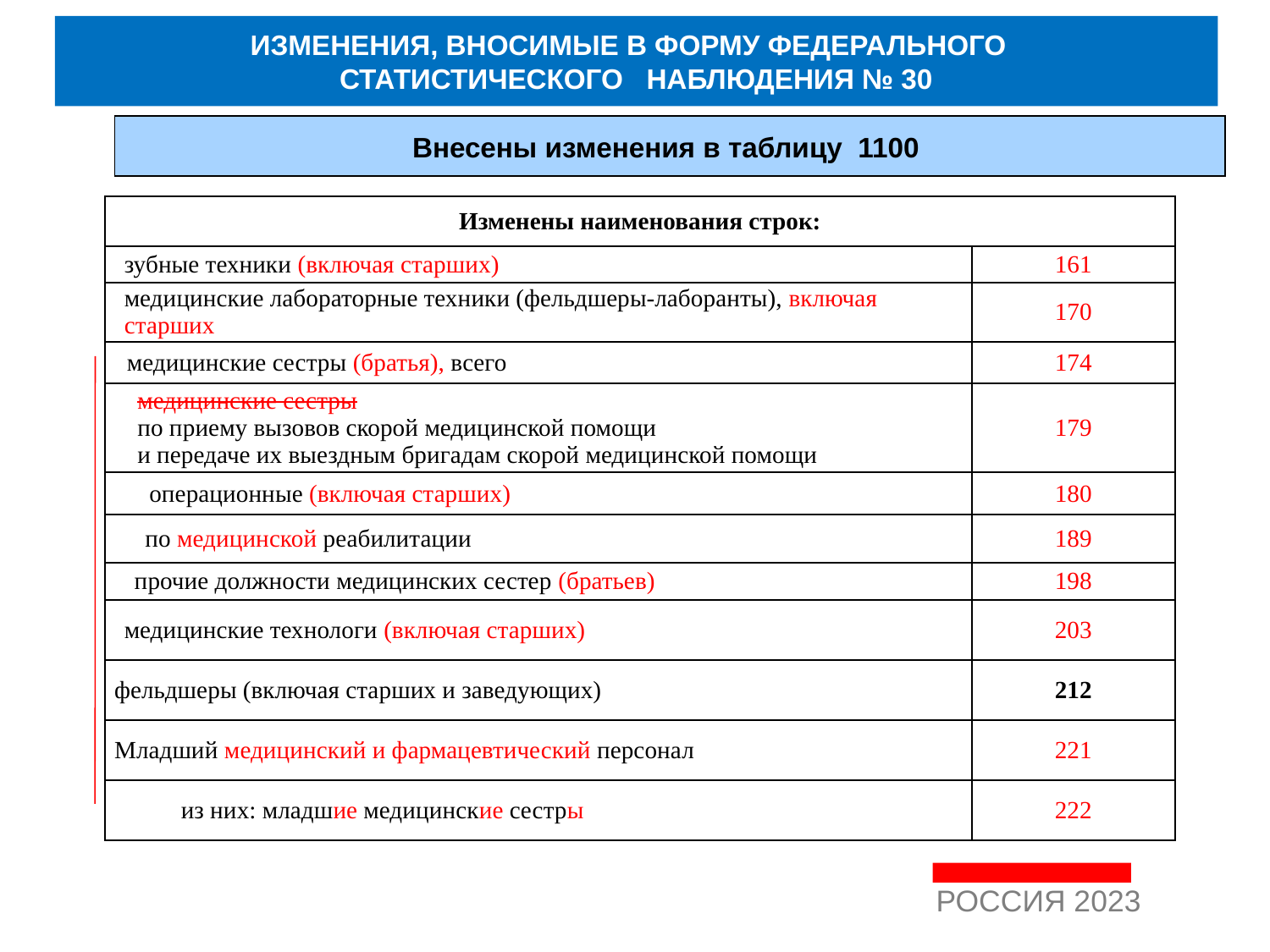

ИЗМЕНЕНИЯ, ВНОСИМЫЕ В ФОРМУ ФЕДЕРАЛЬНОГО
СТАТИСТИЧЕСКОГО   НАБЛЮДЕНИЯ № 30
Внесены изменения в таблицу  1100

| Изменены наименования строк: |  |
| --- | --- |
| зубные техники (включая старших) | 161 |
| медицинские лабораторные техники (фельдшеры-лаборанты), включая старших | 170 |
| медицинские сестры (братья), всего | 174 |
| медицинские сестры по приему вызовов скорой медицинской помощи и передаче их выездным бригадам скорой медицинской помощи | 179 |
| операционные (включая старших) | 180 |
| по медицинской реабилитации | 189 |
| прочие должности медицинских сестер (братьев) | 198 |
| медицинские технологи (включая старших) | 203 |
| фельдшеры (включая старших и заведующих) | 212 |
| Младший медицинский и фармацевтический персонал | 221 |
| из них: младшие медицинские сестры | 222 |

РОССИЯ 2023